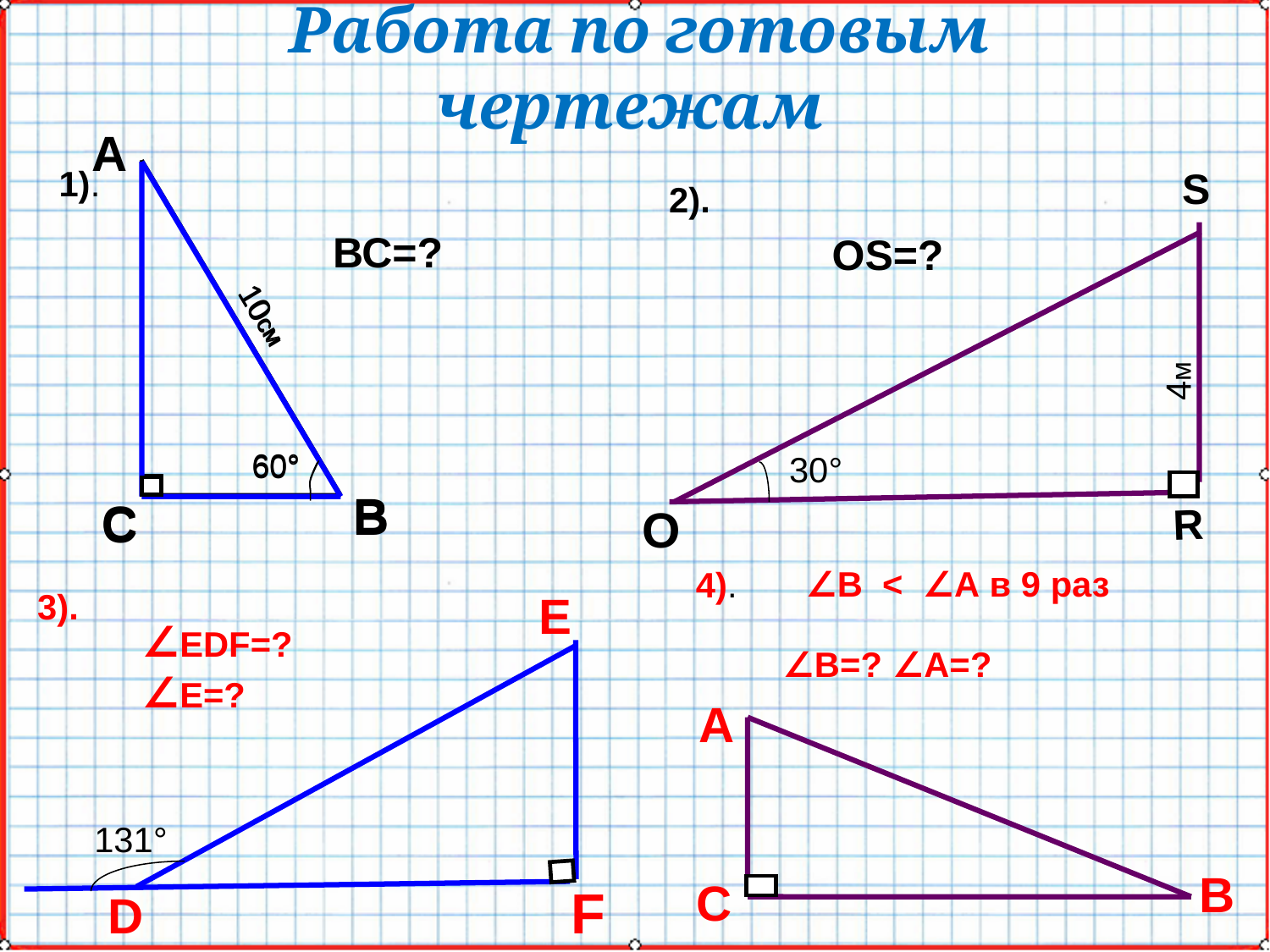

# Работа по готовым чертежам
А

10см
60°

В
С

10см
60°

В
С
ВС=?
1).

S
2).
ОS=?

4м

30°

R
О

    ∠В  <  ∠А в 9 раз
4).

  ∠В=? ∠А=?
А

В

3).

Е

131°

F
D
   ∠ЕDF=?
   ∠Е=?

С